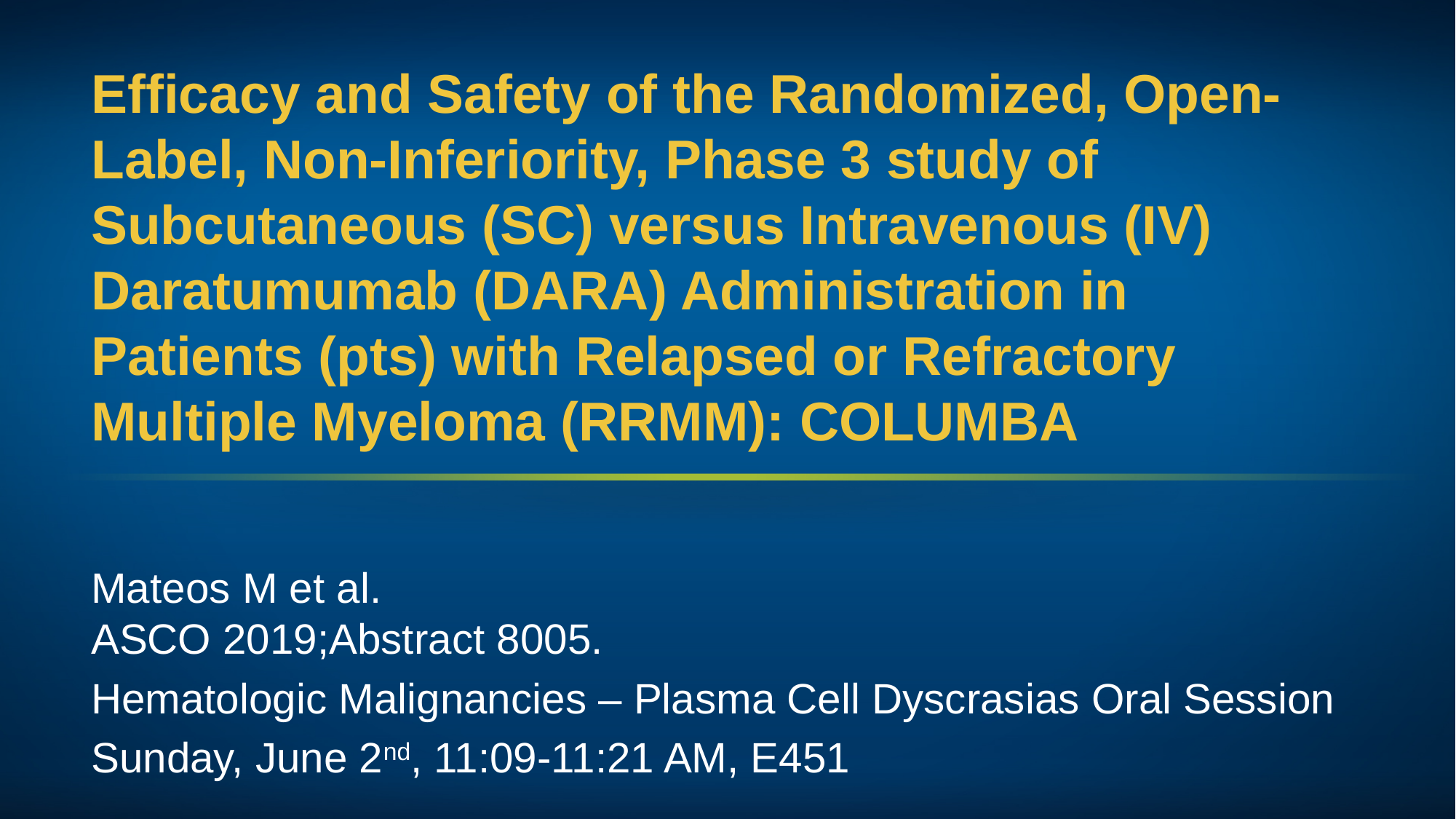

# Efficacy and Safety of the Randomized, Open-Label, Non-Inferiority, Phase 3 study of Subcutaneous (SC) versus Intravenous (IV) Daratumumab (DARA) Administration in Patients (pts) with Relapsed or Refractory Multiple Myeloma (RRMM): COLUMBA
Mateos M et al.
ASCO 2019;Abstract 8005.
Hematologic Malignancies – Plasma Cell Dyscrasias Oral Session
Sunday, June 2nd, 11:09-11:21 AM, E451